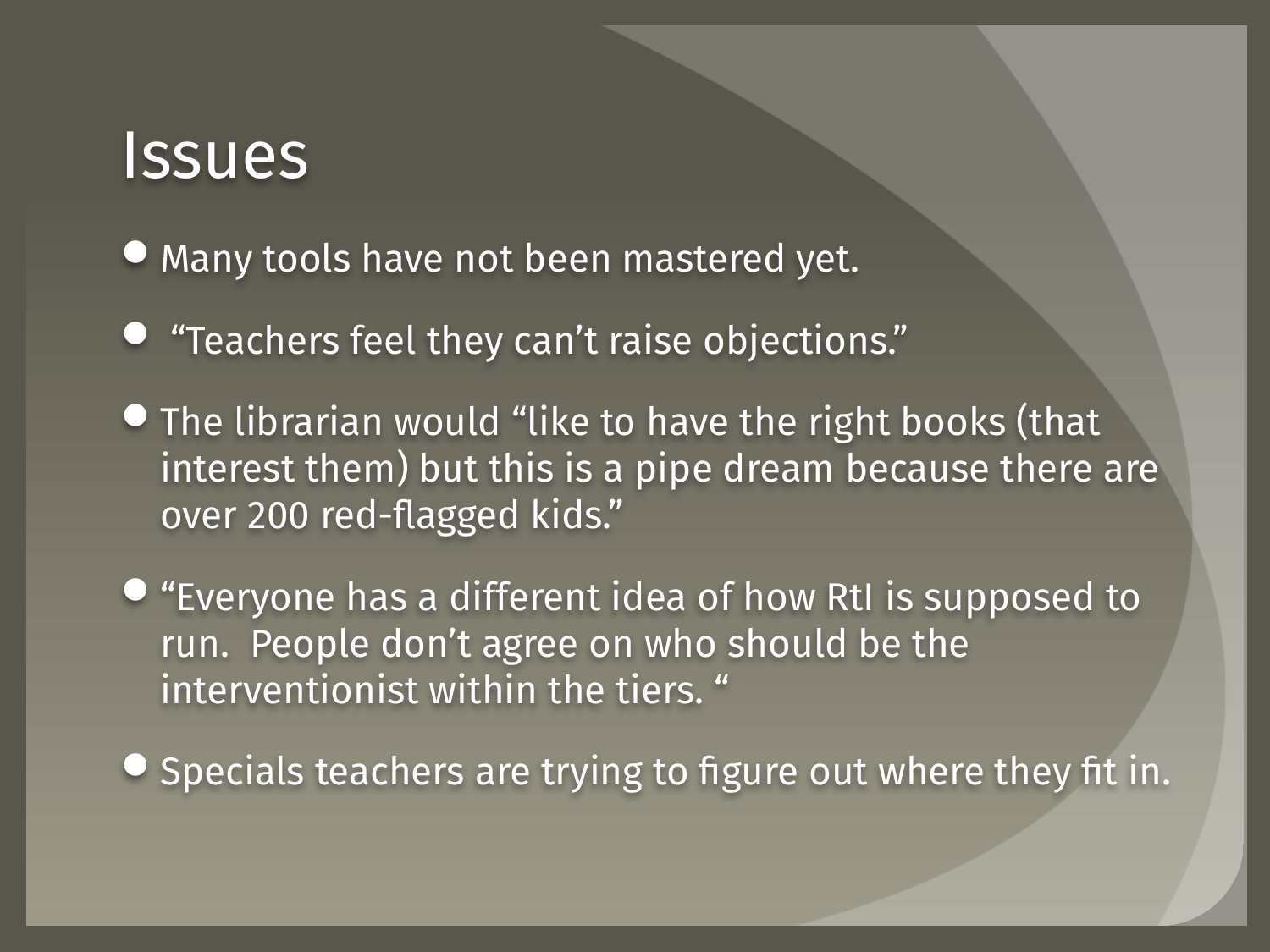

# Issues
Many tools have not been mastered yet.
 “Teachers feel they can’t raise objections.”
The librarian would “like to have the right books (that interest them) but this is a pipe dream because there are over 200 red-flagged kids.”
“Everyone has a different idea of how RtI is supposed to run.  People don’t agree on who should be the interventionist within the tiers. “
Specials teachers are trying to figure out where they fit in.